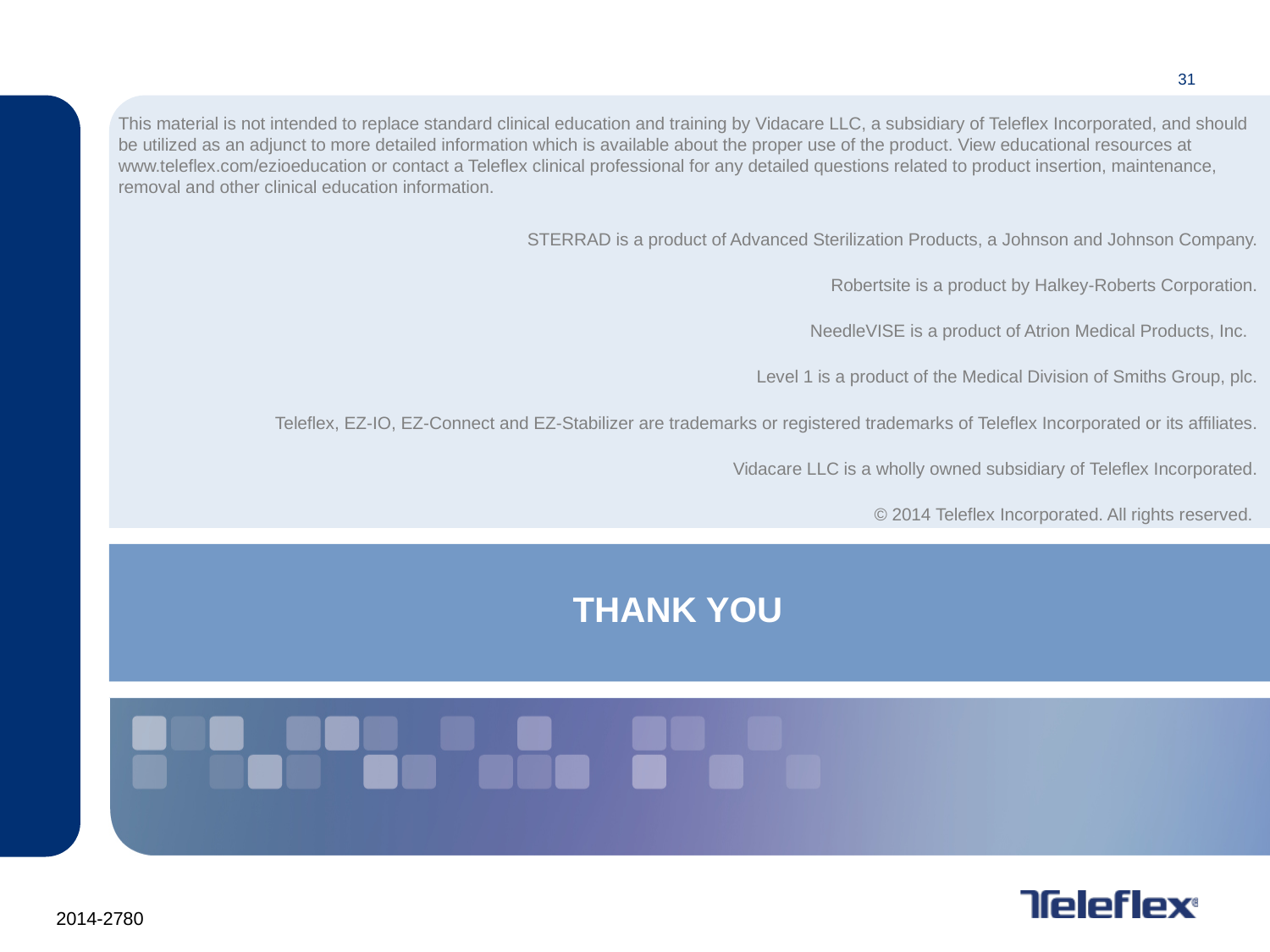

This material is not intended to replace standard clinical education and training by Vidacare LLC, a subsidiary of Teleflex Incorporated, and should be utilized as an adjunct to more detailed information which is available about the proper use of the product. View educational resources at www.teleflex.com/ezioeducation or contact a Teleflex clinical professional for any detailed questions related to product insertion, maintenance, removal and other clinical education information.
STERRAD is a product of Advanced Sterilization Products, a Johnson and Johnson Company.

Robertsite is a product by Halkey-Roberts Corporation.

NeedleVISE is a product of Atrion Medical Products, Inc.

Level 1 is a product of the Medical Division of Smiths Group, plc.

Teleflex, EZ-IO, EZ-Connect and EZ-Stabilizer are trademarks or registered trademarks of Teleflex Incorporated or its affiliates.

Vidacare LLC is a wholly owned subsidiary of Teleflex Incorporated.

© 2014 Teleflex Incorporated. All rights reserved.
# THANK YOU